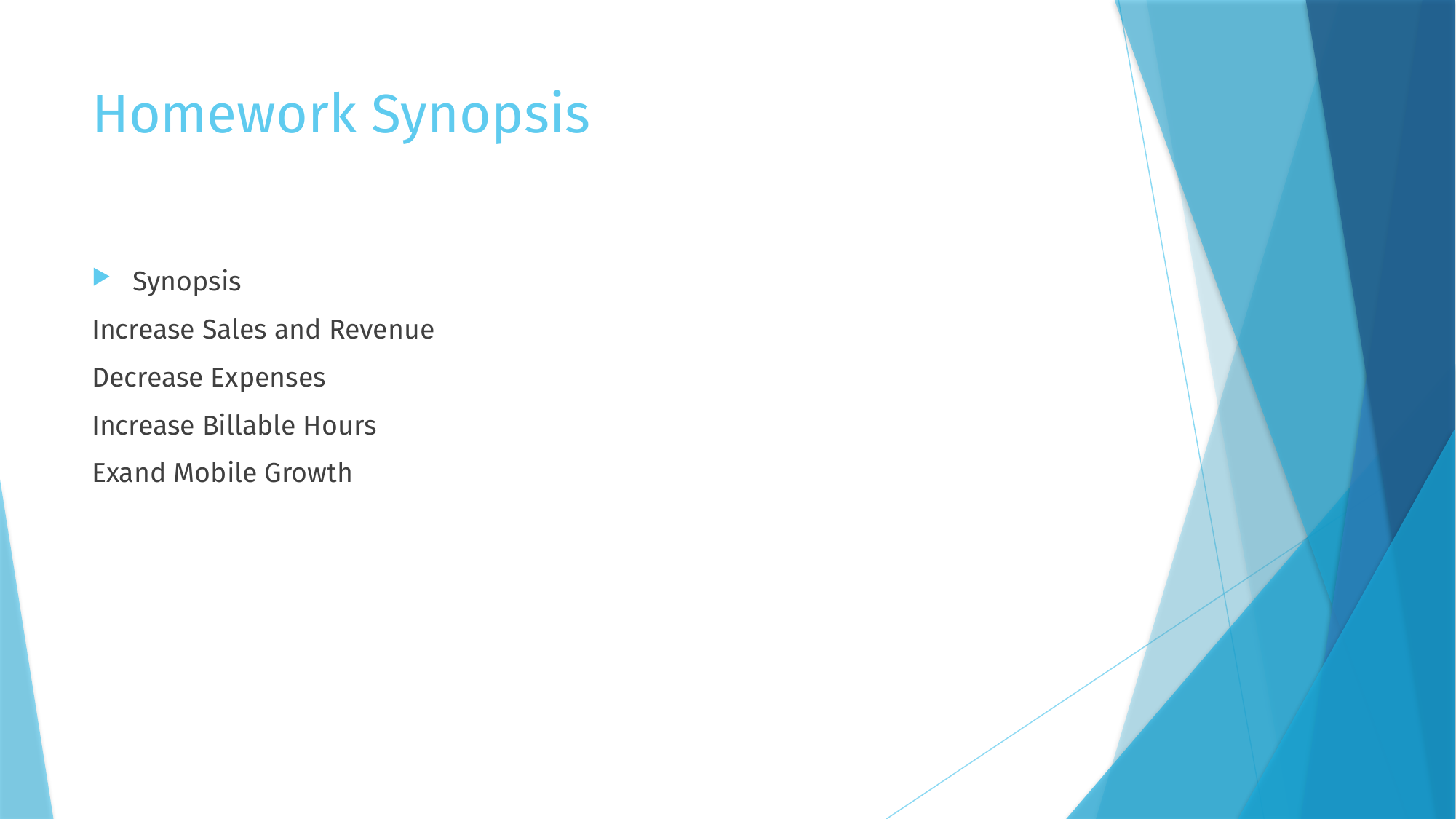

# Homework Synopsis
Synopsis
Increase Sales and Revenue
Decrease Expenses
Increase Billable Hours
Exand Mobile Growth